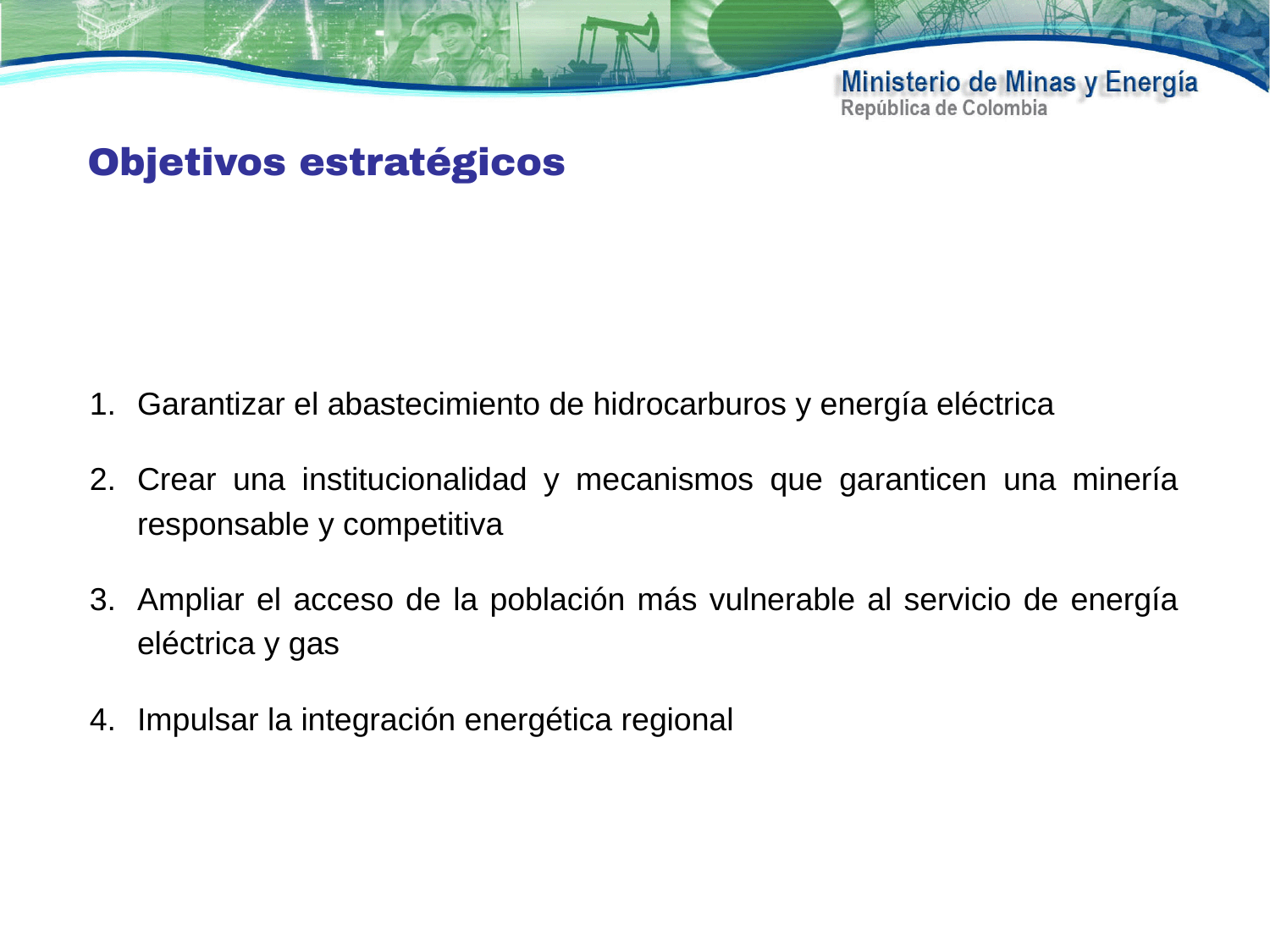

Objetivos estratégicos
Garantizar el abastecimiento de hidrocarburos y energía eléctrica
Crear una institucionalidad y mecanismos que garanticen una minería responsable y competitiva
Ampliar el acceso de la población más vulnerable al servicio de energía eléctrica y gas
Impulsar la integración energética regional